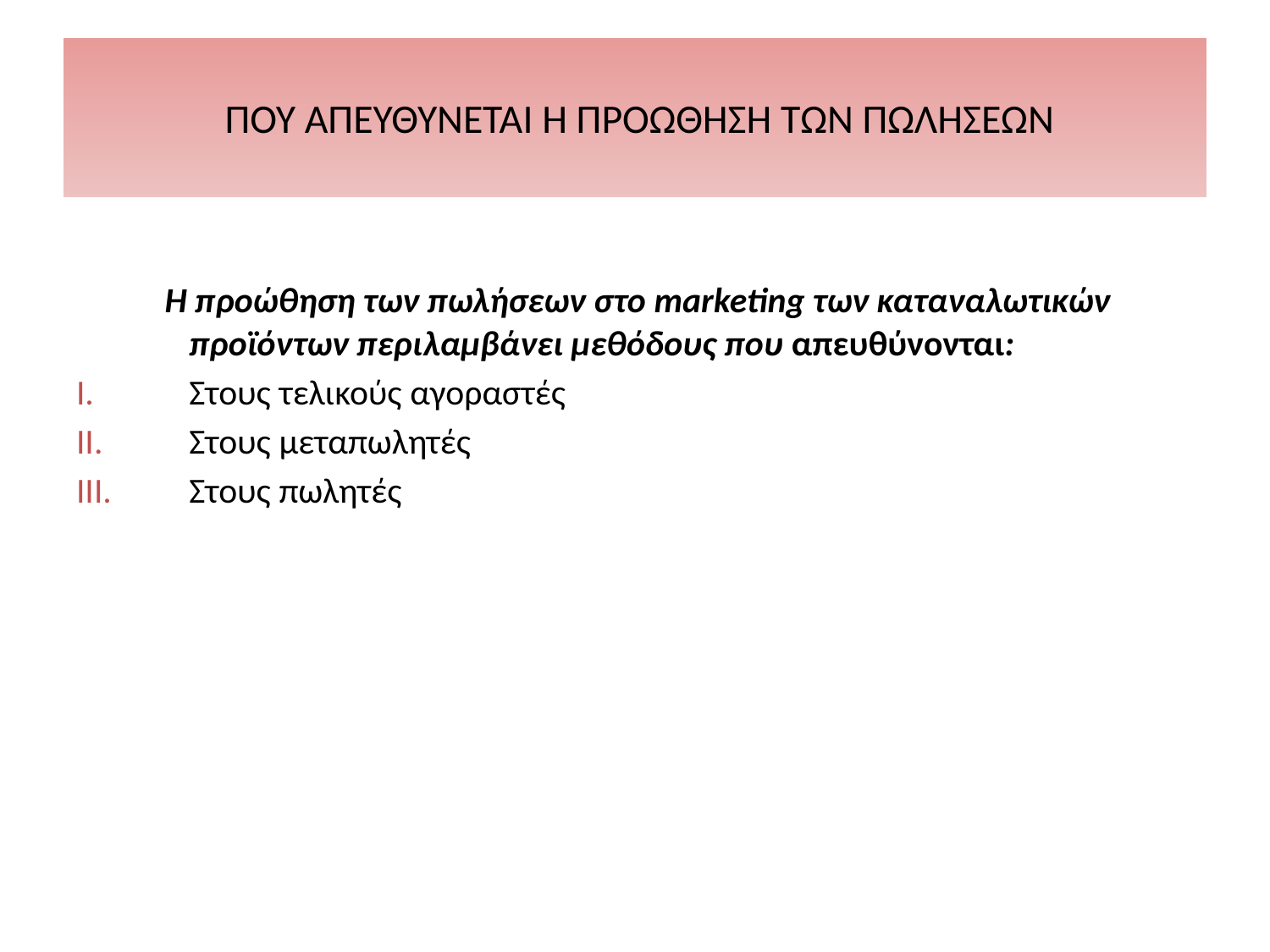

# ΠΟΥ ΑΠΕΥΘΥΝΕΤΑΙ Η ΠΡΟΩΘΗΣΗ ΤΩΝ ΠΩΛΗΣΕΩΝ

           Η προώθηση των πωλήσεων στο marketing των καταναλωτικών προϊόντων περιλαμβάνει μεθόδους που απευθύνονται:
Στους τελικούς αγοραστές
Στους μεταπωλητές
Στους πωλητές